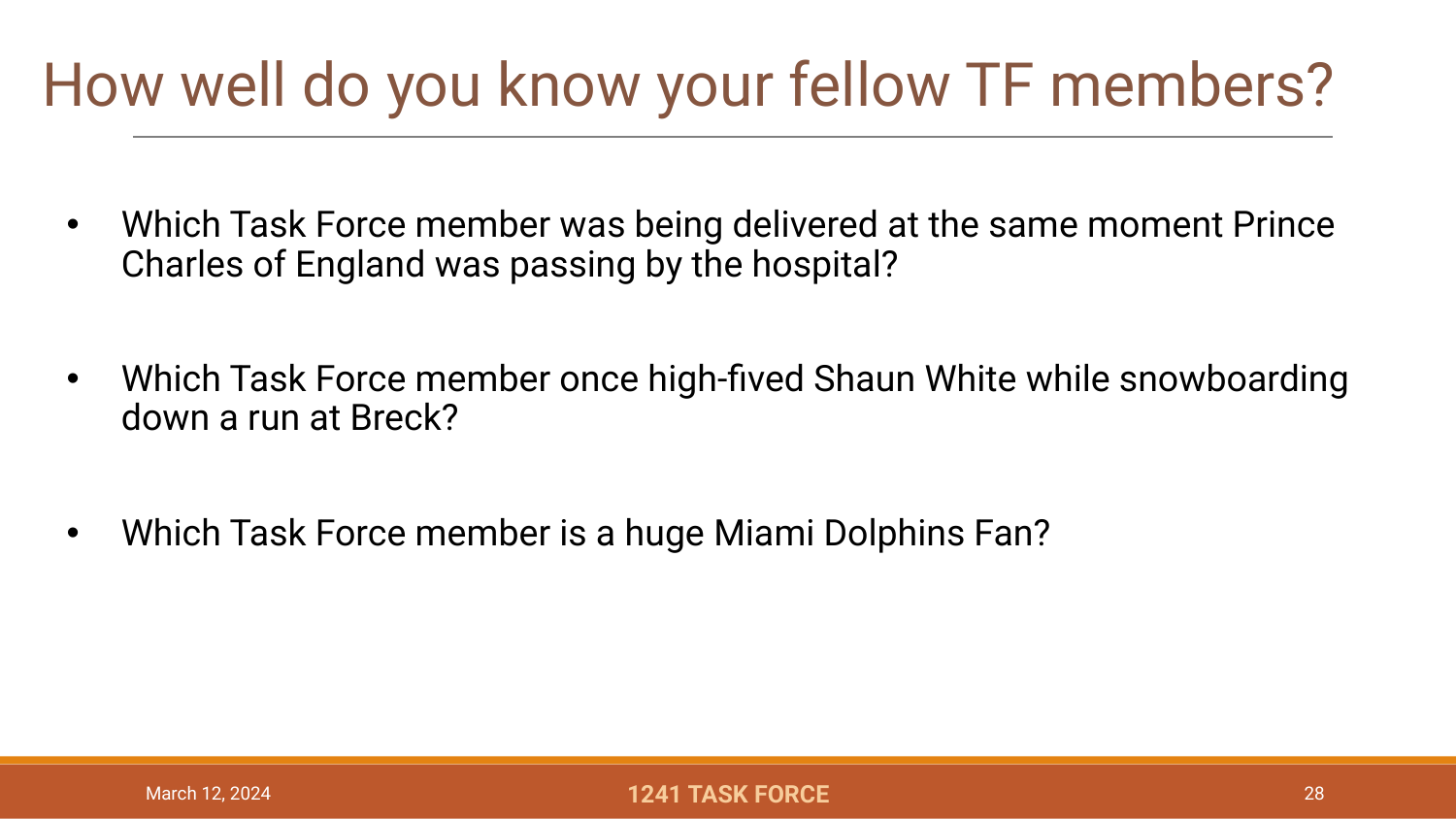

# How well do you know your fellow TF members?
Which Task Force member was being delivered at the same moment Prince Charles of England was passing by the hospital?

Which Task Force member once high-fived Shaun White while snowboarding down a run at Breck?

Which Task Force member is a huge Miami Dolphins Fan?
March 12, 2024
1241 TASK FORCE
28